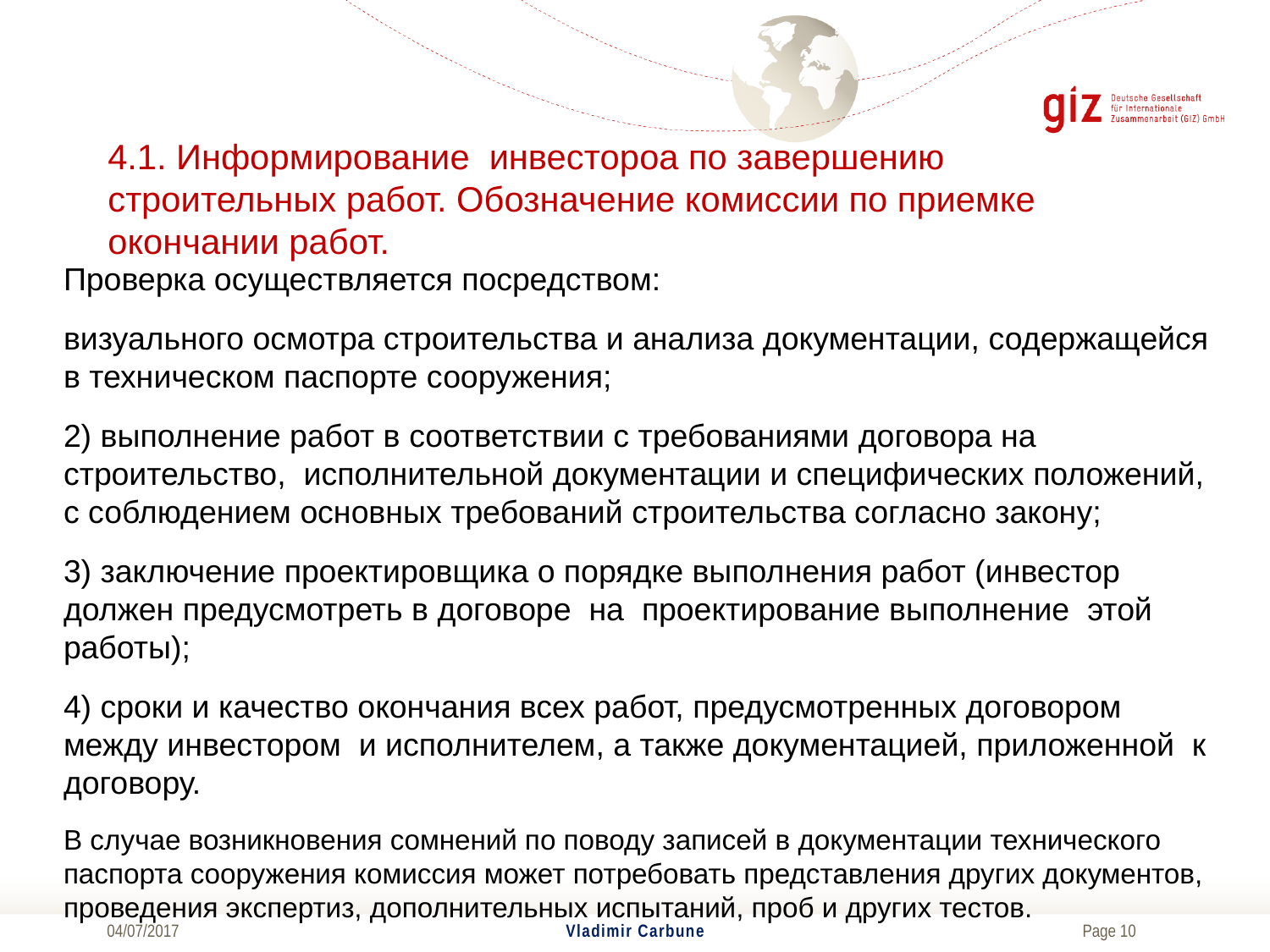

# 4.1. Информирование  инвестороа по завершению строительных работ. Обозначение комиссии по приемке  окончании работ.
Проверка осуществляется посредством:
визуального осмотра строительства и анализа документации, содержащейся в техническом паспорте сооружения;
2) выполнение работ в соответствии с требованиями договора на строительство,  исполнительной документации и специфических положений, с соблюдением основных требований строительства согласно закону;
3) заключение проектировщика о порядке выполнения работ (инвестор должен предусмотреть в договоре  на  проектирование выполнение  этой работы);
4) сроки и качество окончания всех работ, предусмотренных договором между инвестором  и исполнителем, а также документацией, приложенной  к договору.
В случае возникновения сомнений по поводу записей в документации технического паспорта сооружения комиссия может потребовать представления других документов, проведения экспертиз, дополнительных испытаний, проб и других тестов.

04/07/2017
Vladimir Carbune